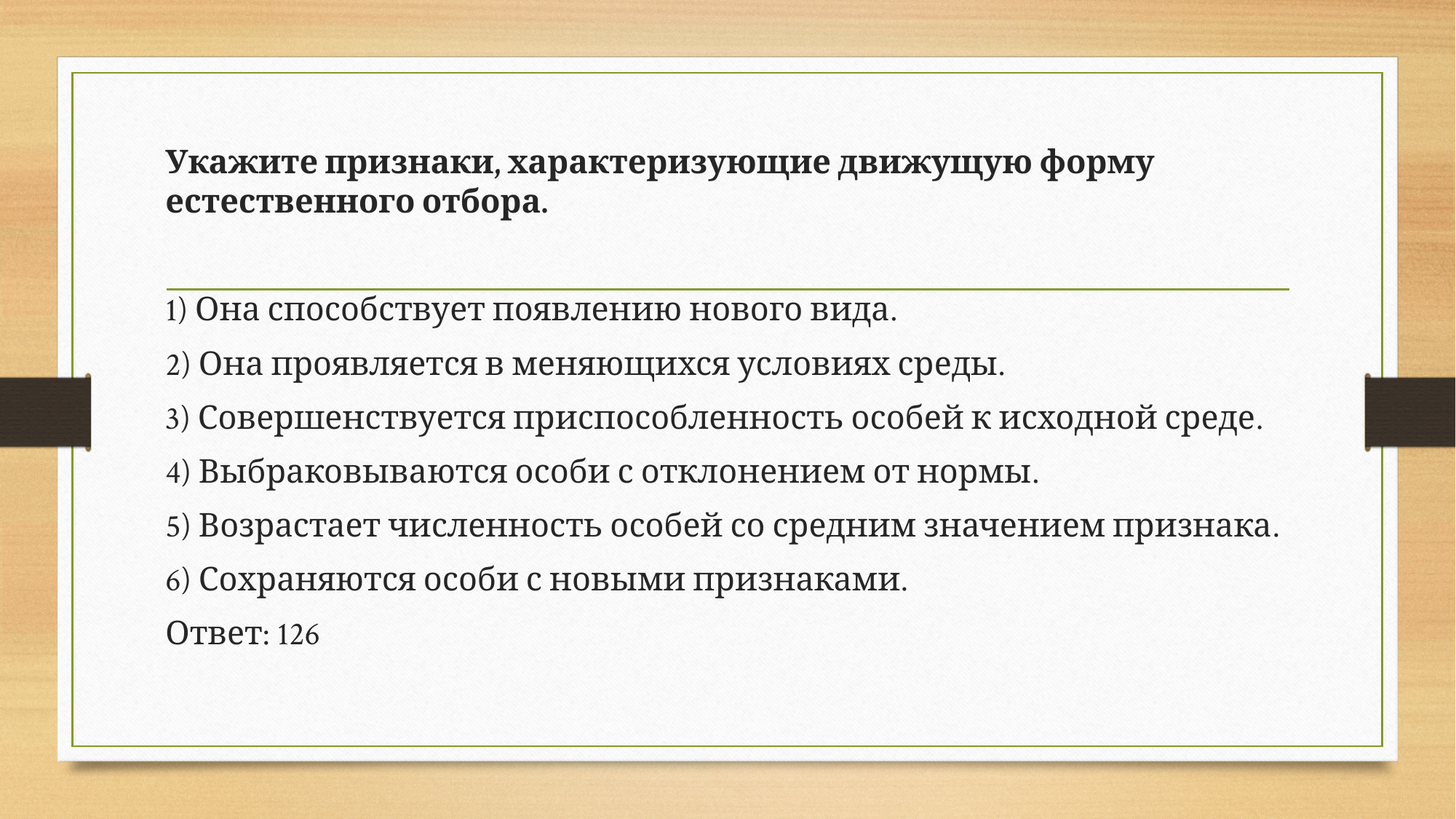

#
Укажите признаки, характеризующие движущую форму естественного отбора.

1) Она способствует появлению нового вида.
2) Она проявляется в меняющихся условиях среды.
3) Совершенствуется приспособленность особей к исходной среде.
4) Выбраковываются особи с отклонением от нормы.
5) Возрастает численность особей со средним значением признака.
6) Сохраняются особи с новыми признаками.
Ответ: 126